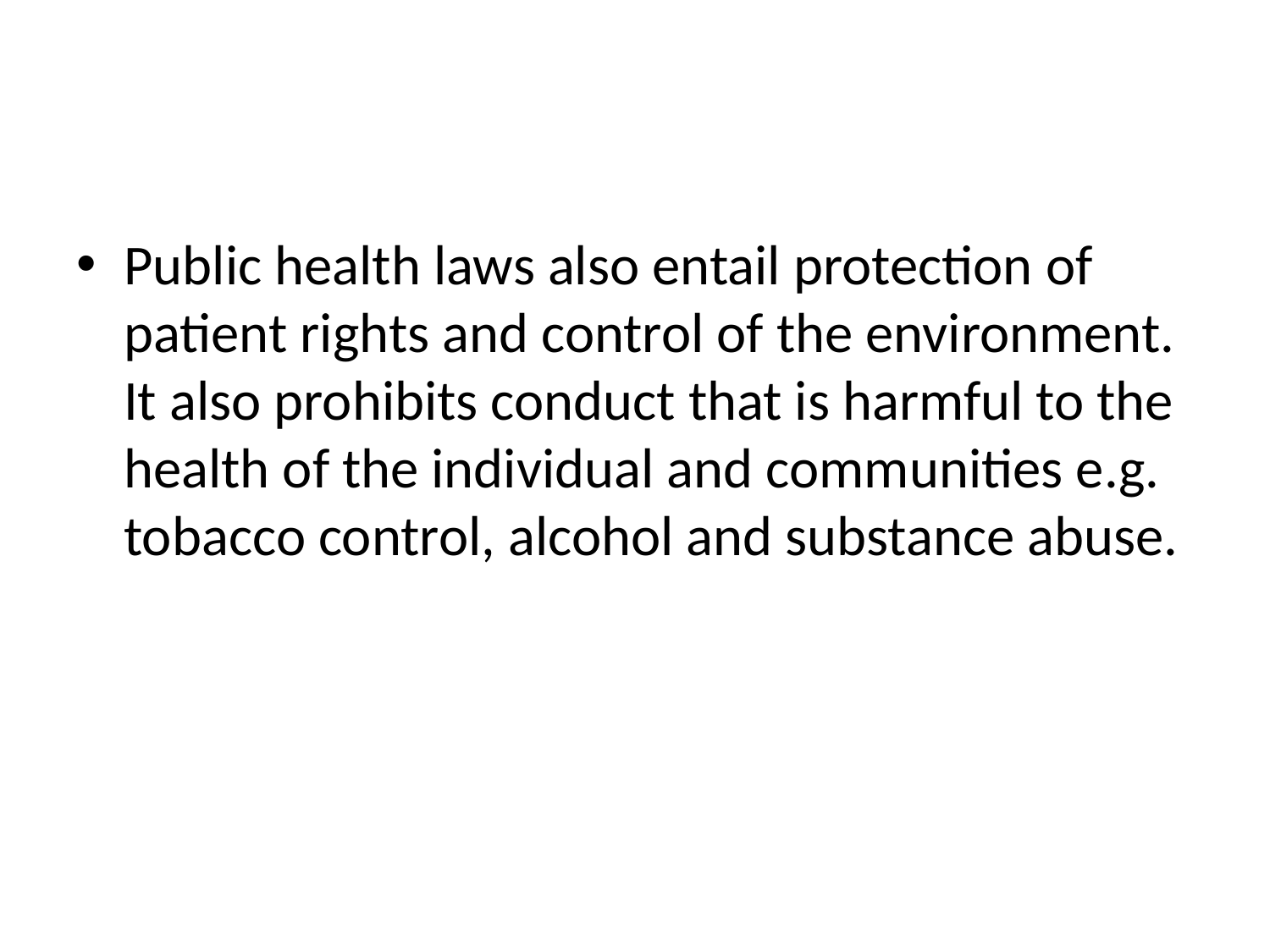

#
Public health laws also entail protection of patient rights and control of the environment. It also prohibits conduct that is harmful to the health of the individual and communities e.g. tobacco control, alcohol and substance abuse.